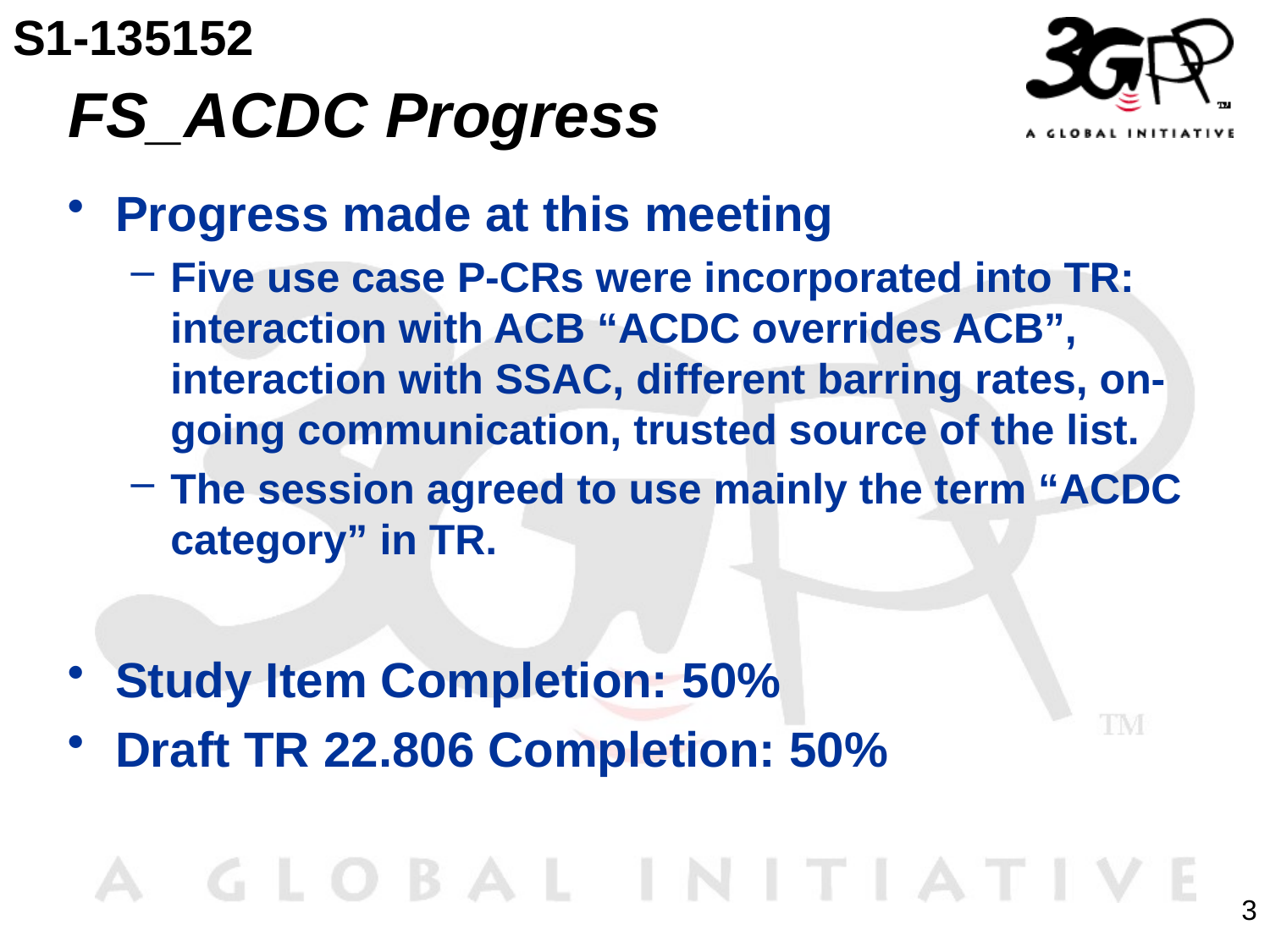

S1-135152
# FS_ACDC Progress
Progress made at this meeting
Five use case P-CRs were incorporated into TR: interaction with ACB “ACDC overrides ACB”, interaction with SSAC, different barring rates, on-going communication, trusted source of the list.
The session agreed to use mainly the term “ACDC category” in TR.

Study Item Completion: 50%
Draft TR 22.806 Completion: 50%
3